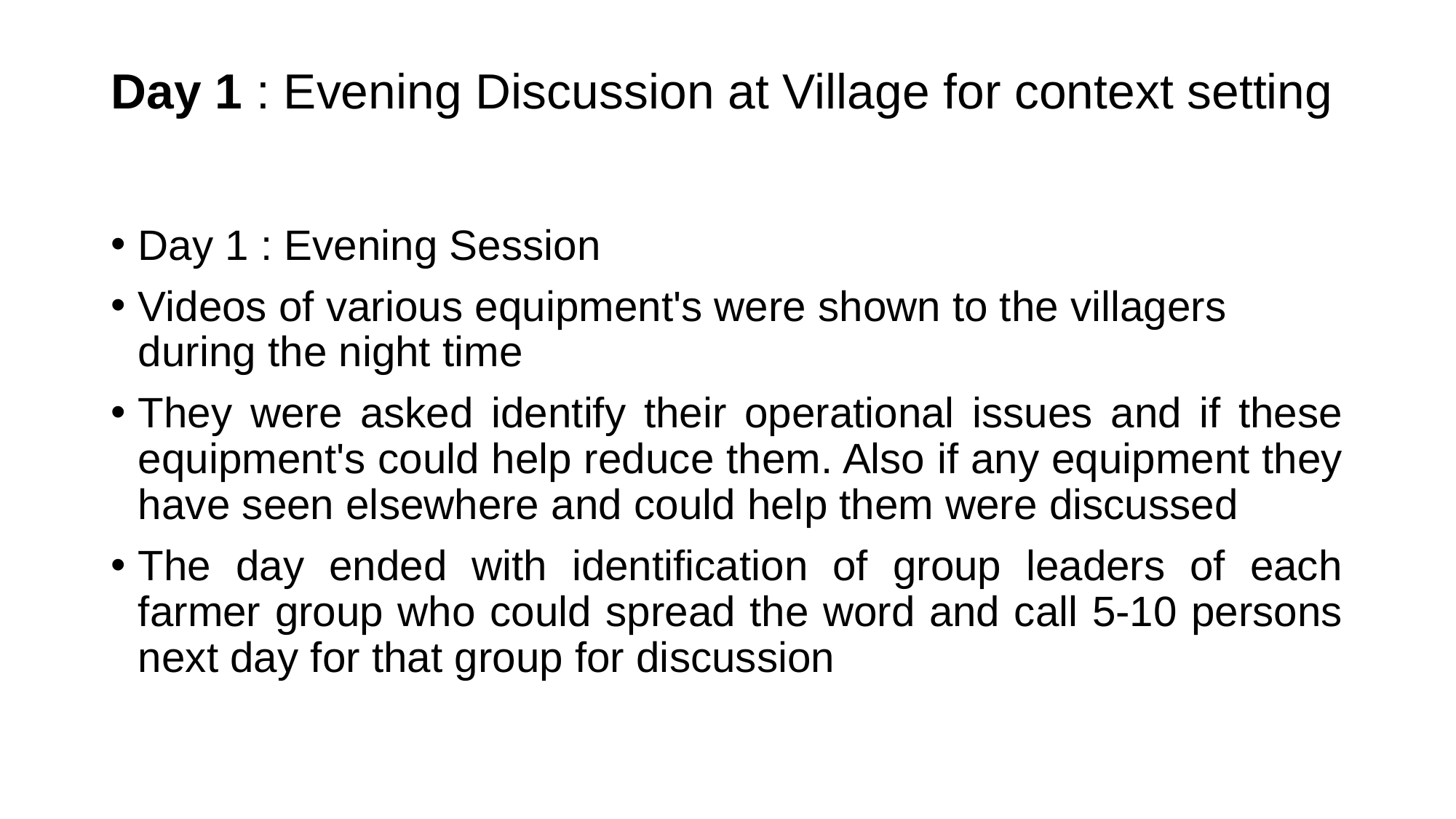

# Day 1 : Evening Discussion at Village for context setting
Day 1 : Evening Session
Videos of various equipment's were shown to the villagers during the night time
They were asked identify their operational issues and if these equipment's could help reduce them. Also if any equipment they have seen elsewhere and could help them were discussed
The day ended with identification of group leaders of each farmer group who could spread the word and call 5-10 persons next day for that group for discussion